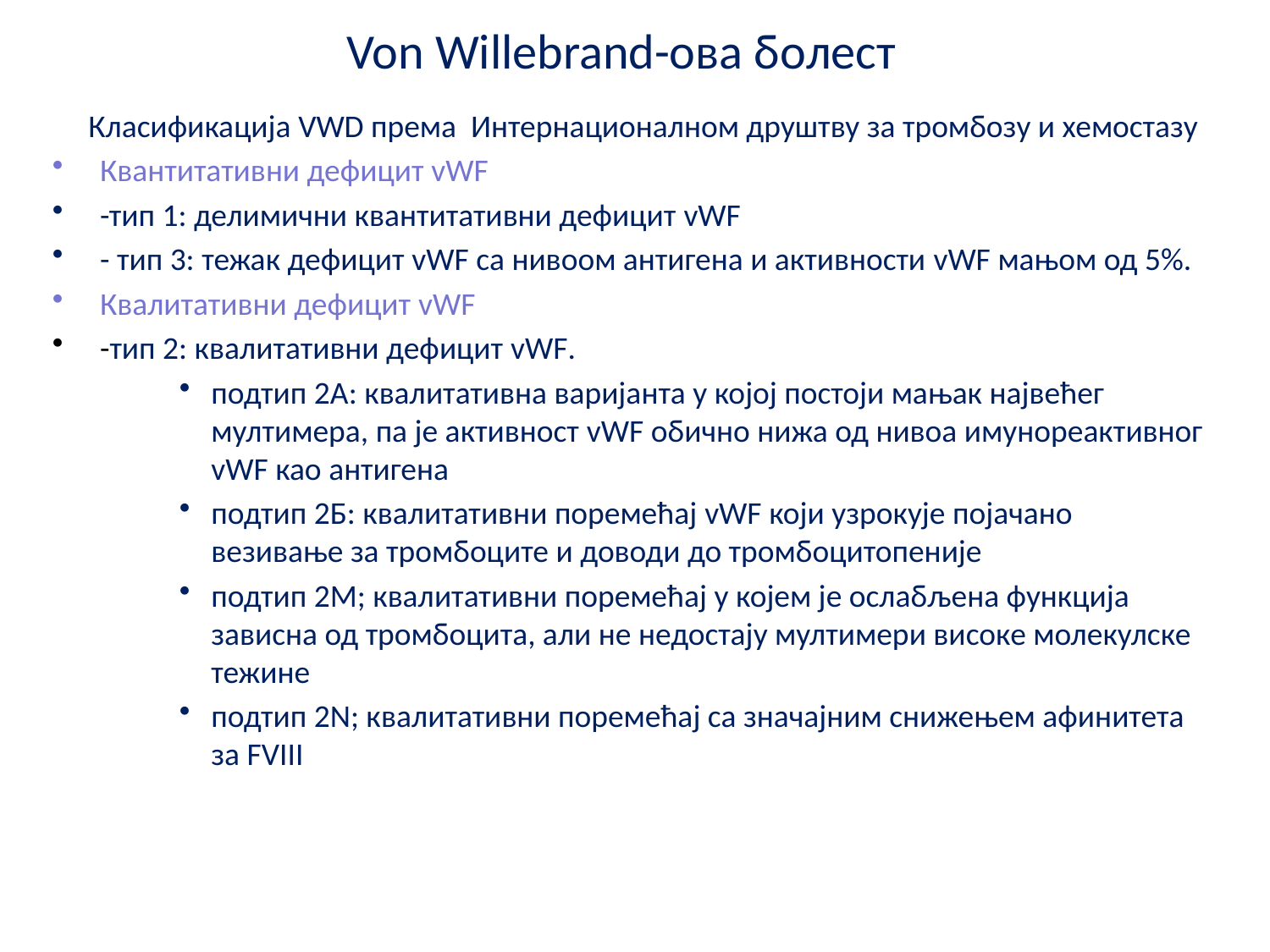

# Von Willebrand-ова бoлест
     Класификација VWD према  Интернационалном друштву за тромбозу и хемостазу
Квантитативни дефицит vWF
-тип 1: делимични квантитативни дефицит vWF
- тип 3: тежак дефицит vWF са нивоом антигена и активности vWF мањом од 5%.
Квалитативни дефицит vWF
-тип 2: квалитативни дефицит vWF.
подтип 2А: квалитативна варијанта у којој постоји мањак највећег мултимера, па је активност vWF обично нижа од нивоа имунореактивног vWF као антигена
подтип 2Б: квалитативни поремећај vWF који узрокује појачано везивање за тромбоците и доводи до тромбоцитопеније
подтип 2М; квалитативни поремећај у којем је ослабљена функција зависна од тромбоцита, али не недостају мултимери високе молекулске тежине
подтип 2N; квалитативни поремећај са значајним снижењем афинитета за FVIII